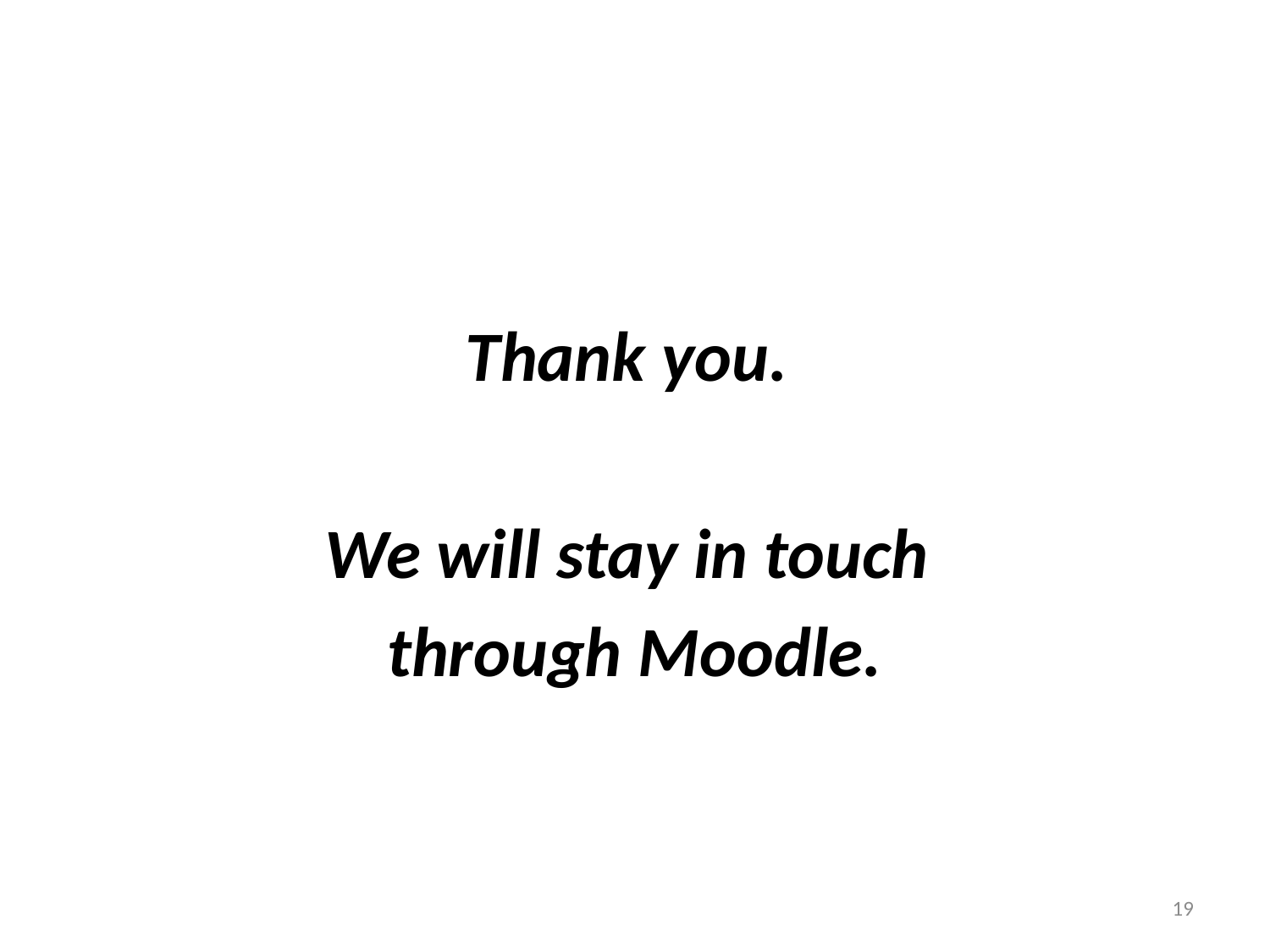

#

Thank you.

We will stay in touch
through Moodle.
19